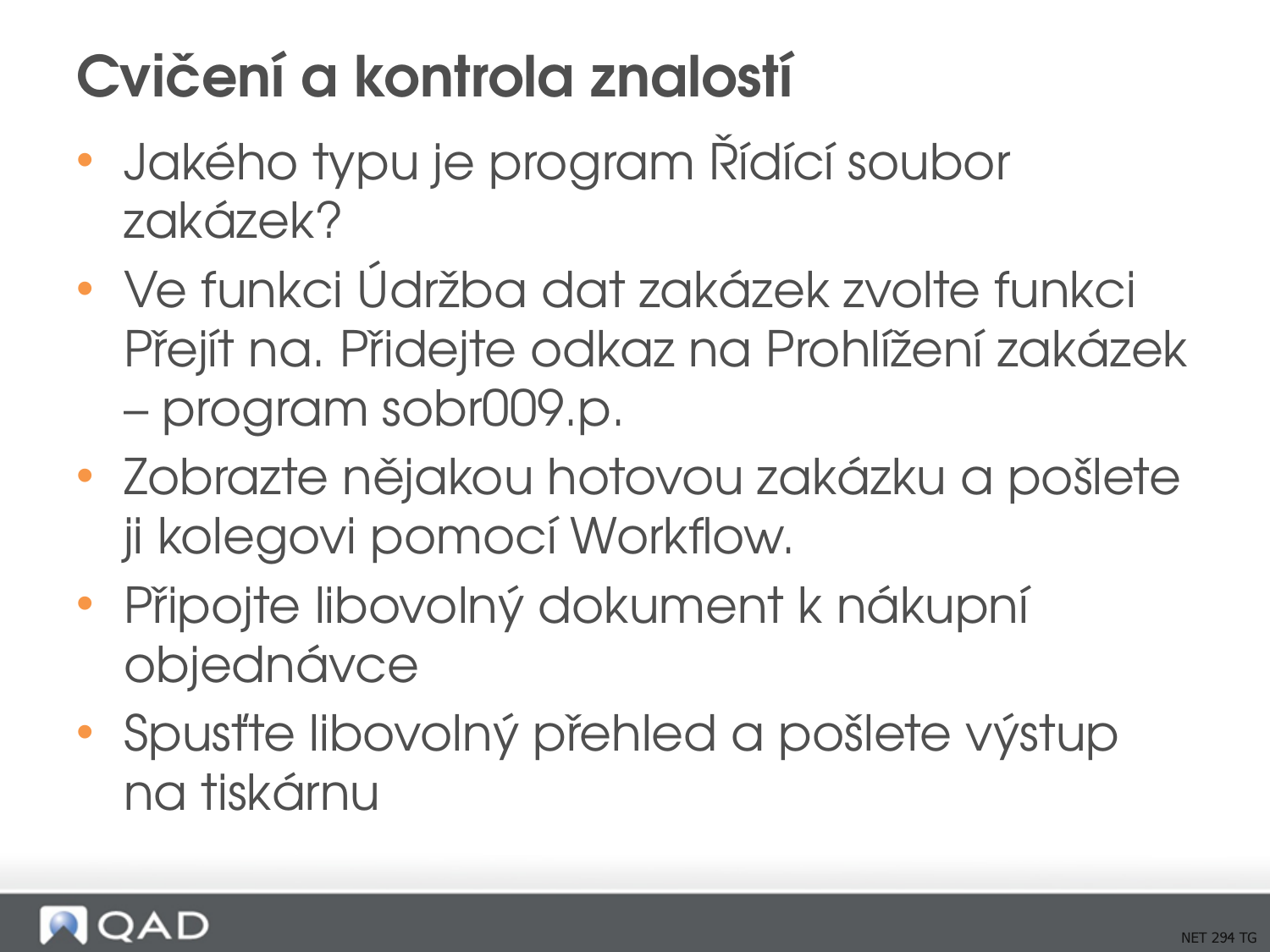

# Cvičení a kontrola znalostí
Jakého typu je program Řídící soubor zakázek?
Ve funkci Údržba dat zakázek zvolte funkci Přejít na. Přidejte odkaz na Prohlížení zakázek – program sobr009.p.
Zobrazte nějakou hotovou zakázku a pošlete ji kolegovi pomocí Workflow.
Připojte libovolný dokument k nákupní objednávce
Spusťte libovolný přehled a pošlete výstup na tiskárnu

NET 294 TG